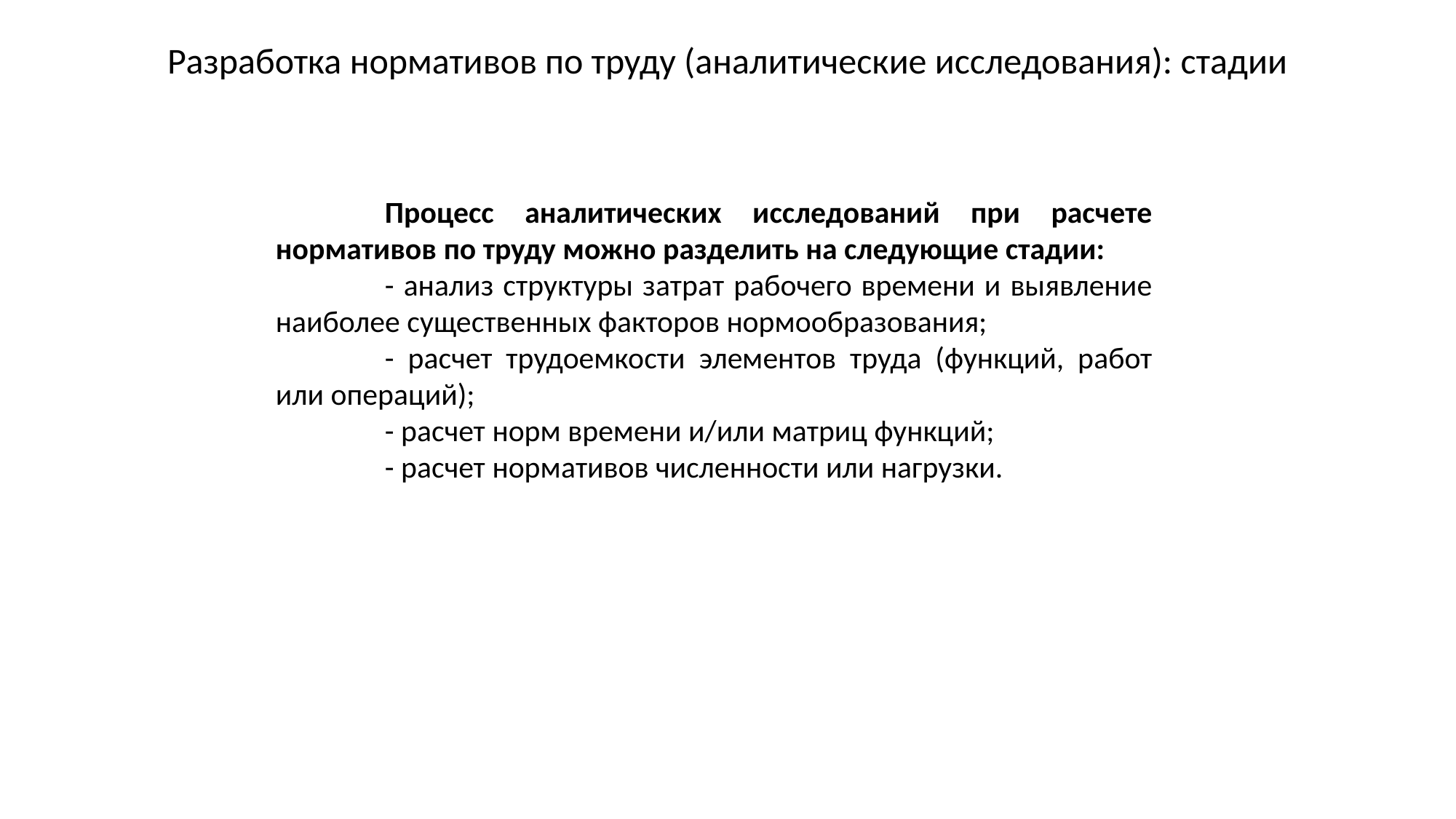

Разработка нормативов по труду (аналитические исследования): стадии
	Процесс аналитических исследований при расчете нормативов по труду можно разделить на следующие стадии:
	- анализ структуры затрат рабочего времени и выявление наиболее существенных факторов нормообразования;
	- расчет трудоемкости элементов труда (функций, работ или операций);
	- расчет норм времени и/или матриц функций;
	- расчет нормативов численности или нагрузки.